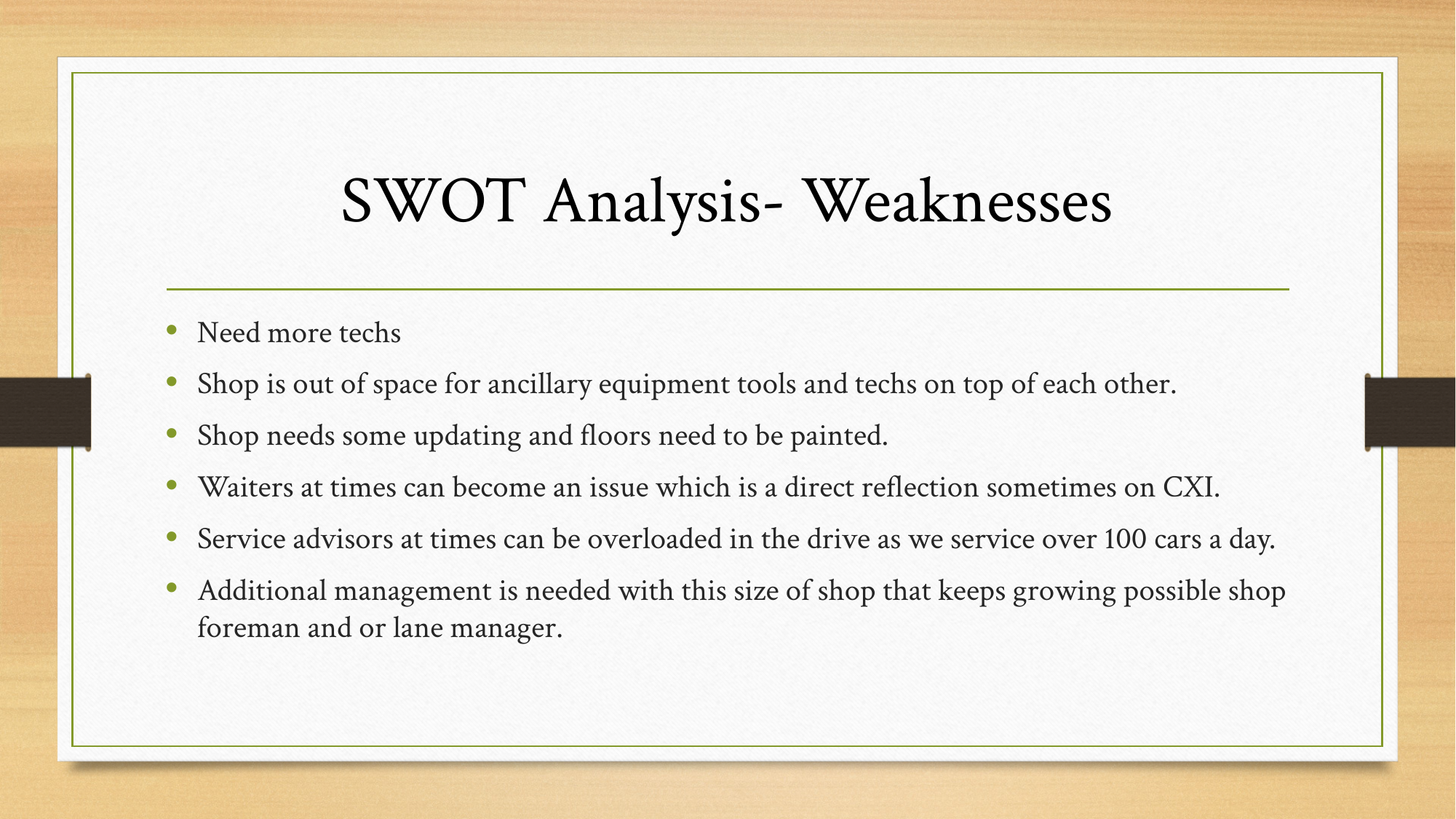

# SWOT Analysis- Weaknesses
Need more techs
Shop is out of space for ancillary equipment tools and techs on top of each other.
Shop needs some updating and floors need to be painted.
Waiters at times can become an issue which is a direct reflection sometimes on CXI.
Service advisors at times can be overloaded in the drive as we service over 100 cars a day.
Additional management is needed with this size of shop that keeps growing possible shop foreman and or lane manager.